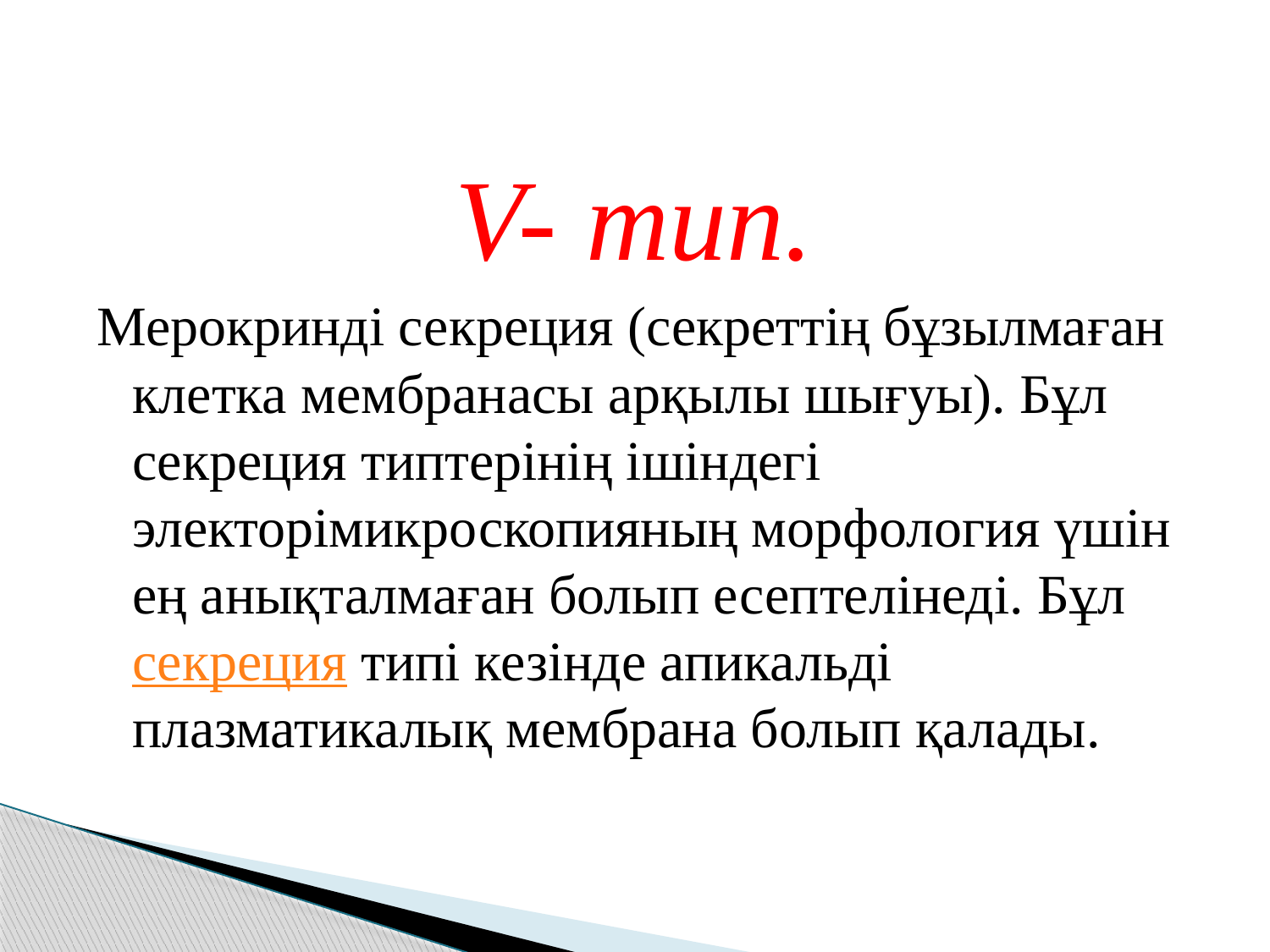

V- тип.
Мерокринді секреция (секреттің бұзылмаған клетка мембранасы арқылы шығуы). Бұл секреция типтерінің ішіндегі электорімикроскопияның морфология үшін ең анықталмаған болып есептелінеді. Бұл секреция типі кезінде апикальді плазматикалық мембрана болып қалады.